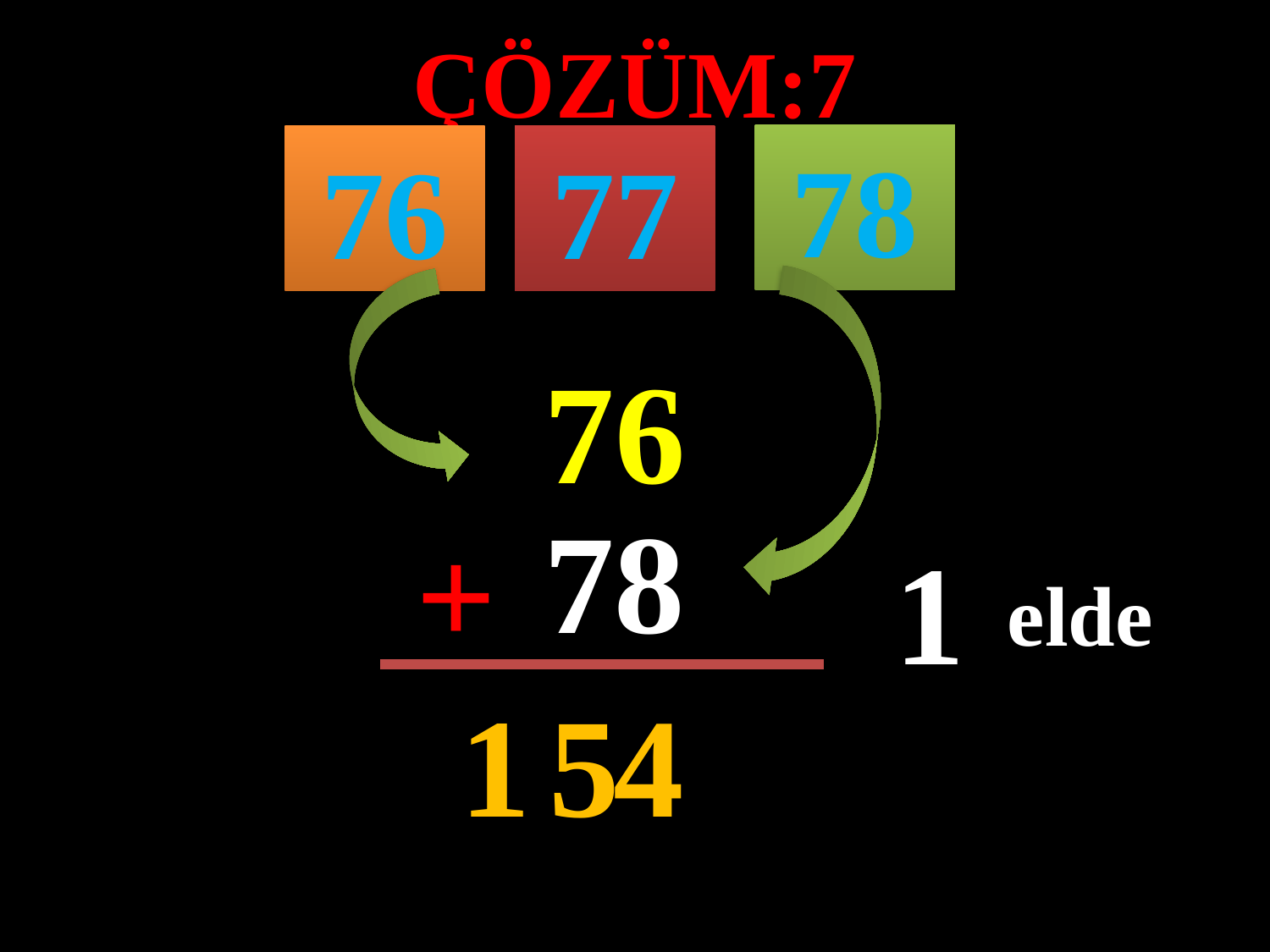

ÇÖZÜM:7
78
76
77
#

76

78
+
1
elde
1
5
4